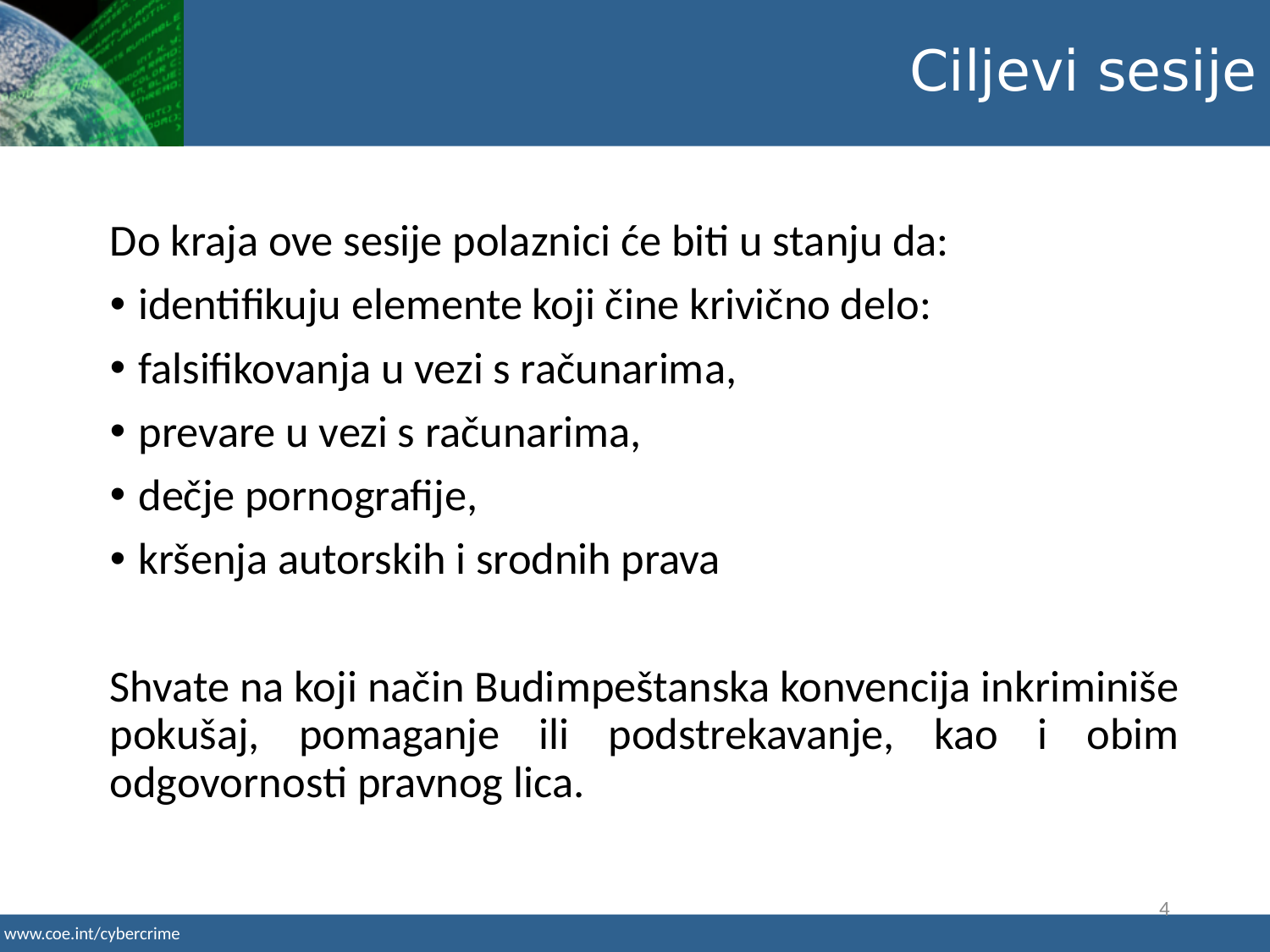

Ciljevi sesije
Do kraja ove sesije polaznici će biti u stanju da:
identifikuju elemente koji čine krivično delo:
falsifikovanja u vezi s računarima,
prevare u vezi s računarima,
dečje pornografije,
kršenja autorskih i srodnih prava

Shvate na koji način Budimpeštanska konvencija inkriminiše pokušaj, pomaganje ili podstrekavanje, kao i obim odgovornosti pravnog lica.
4